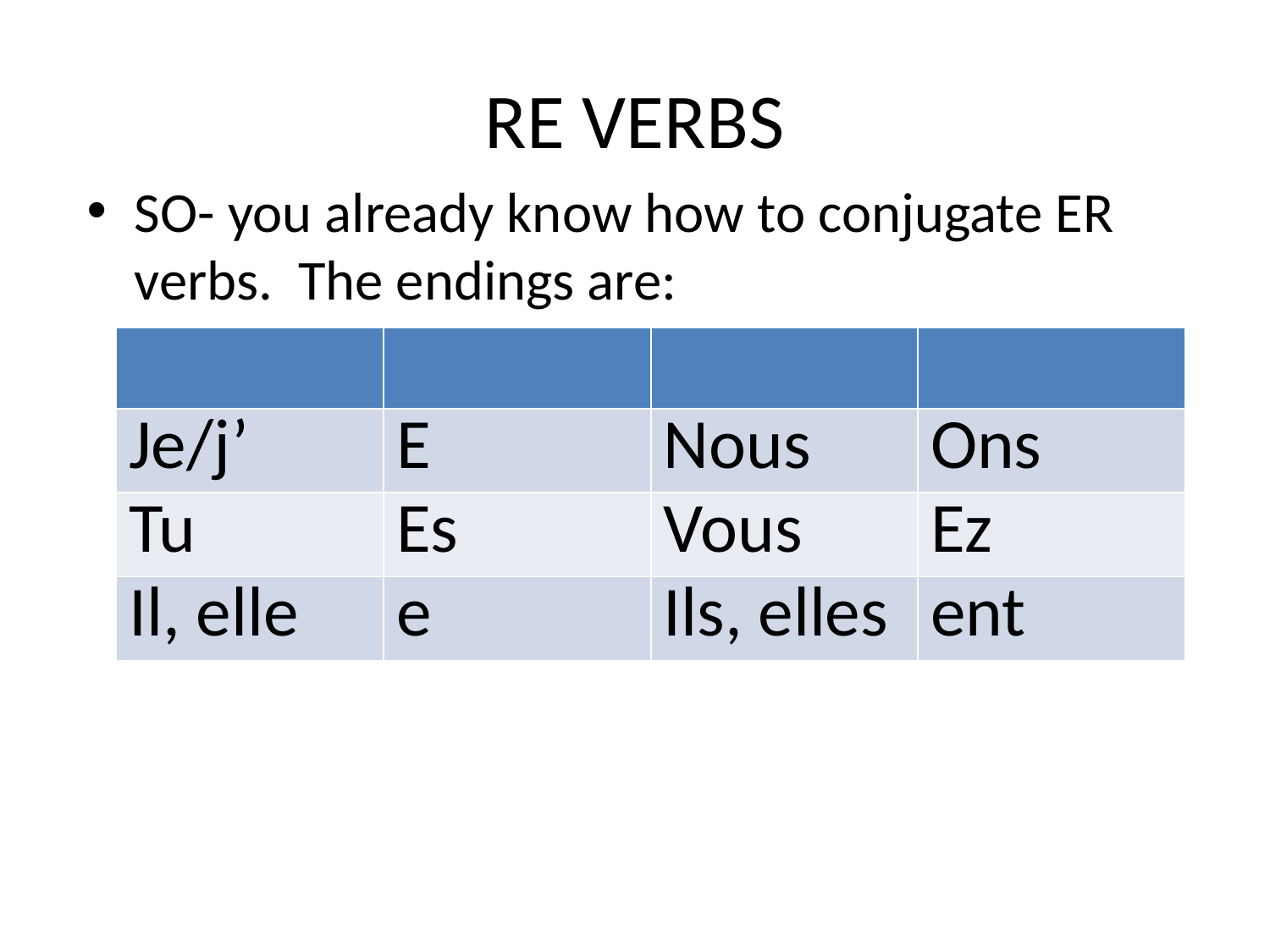

# RE VERBS
SO- you already know how to conjugate ER verbs.  The endings are:

|  |  |  |  |
| --- | --- | --- | --- |
| Je/j’ | E | Nous | Ons |
| Tu | Es | Vous | Ez |
| Il, elle | e | Ils, elles | ent |